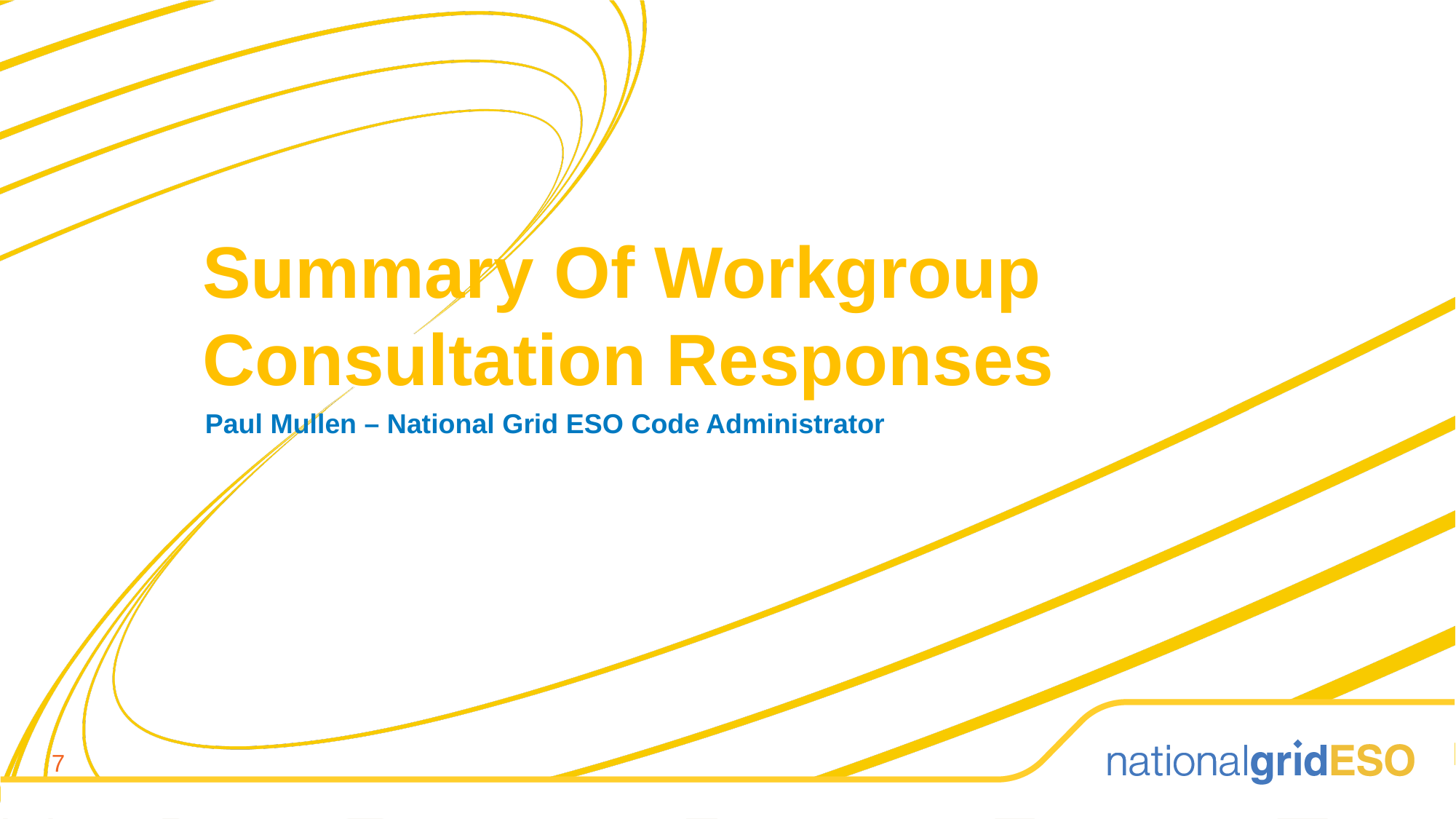

Summary Of Workgroup Consultation Responses
Paul Mullen – National Grid ESO Code Administrator